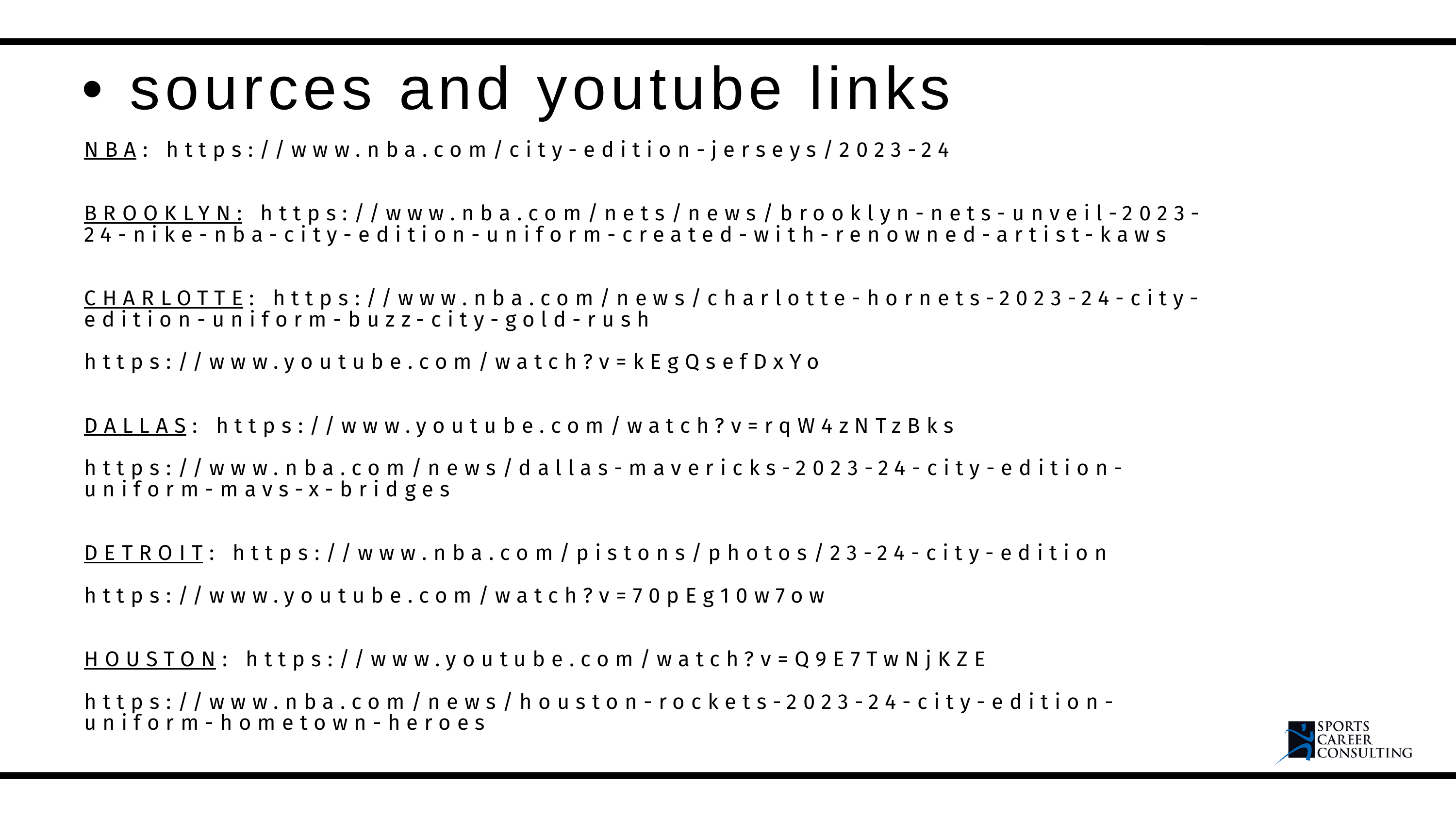

• sources and youtube links
NBA: https://www.nba.com/city-edition-jerseys/2023-24

BROOKLYN: https://www.nba.com/nets/news/brooklyn-nets-unveil-2023-24-nike-nba-city-edition-uniform-created-with-renowned-artist-kaws

CHARLOTTE: https://www.nba.com/news/charlotte-hornets-2023-24-city-edition-uniform-buzz-city-gold-rush

https://www.youtube.com/watch?v=kEgQsefDxYo

DALLAS: https://www.youtube.com/watch?v=rqW4zNTzBks

https://www.nba.com/news/dallas-mavericks-2023-24-city-edition-uniform-mavs-x-bridges

DETROIT: https://www.nba.com/pistons/photos/23-24-city-edition

https://www.youtube.com/watch?v=70pEg10w7ow

HOUSTON: https://www.youtube.com/watch?v=Q9E7TwNjKZE

https://www.nba.com/news/houston-rockets-2023-24-city-edition-uniform-hometown-heroes